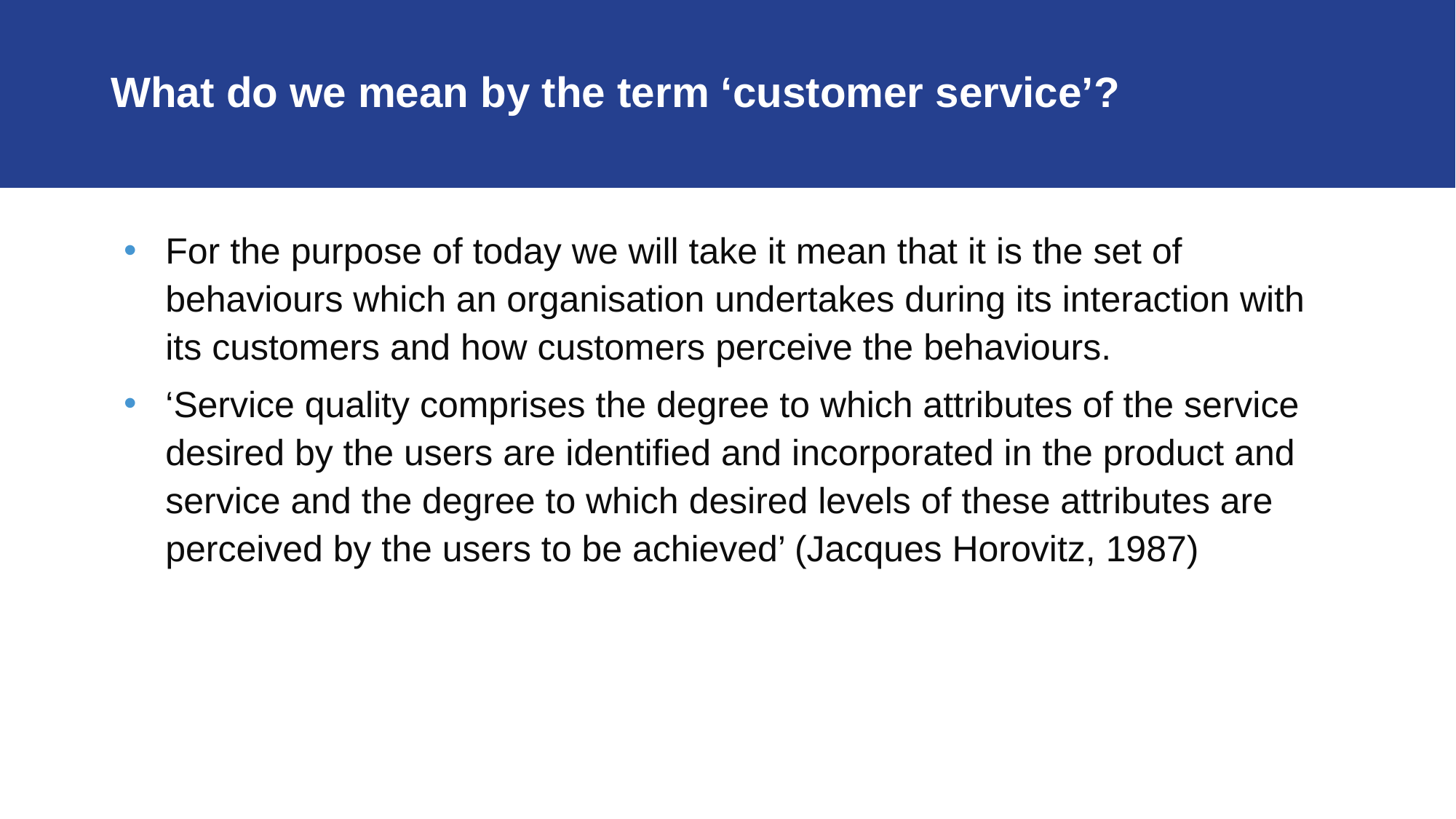

# What do we mean by the term ‘customer service’?
For the purpose of today we will take it mean that it is the set of behaviours which an organisation undertakes during its interaction with its customers and how customers perceive the behaviours.
‘Service quality comprises the degree to which attributes of the service desired by the users are identified and incorporated in the product and service and the degree to which desired levels of these attributes are perceived by the users to be achieved’ (Jacques Horovitz, 1987)